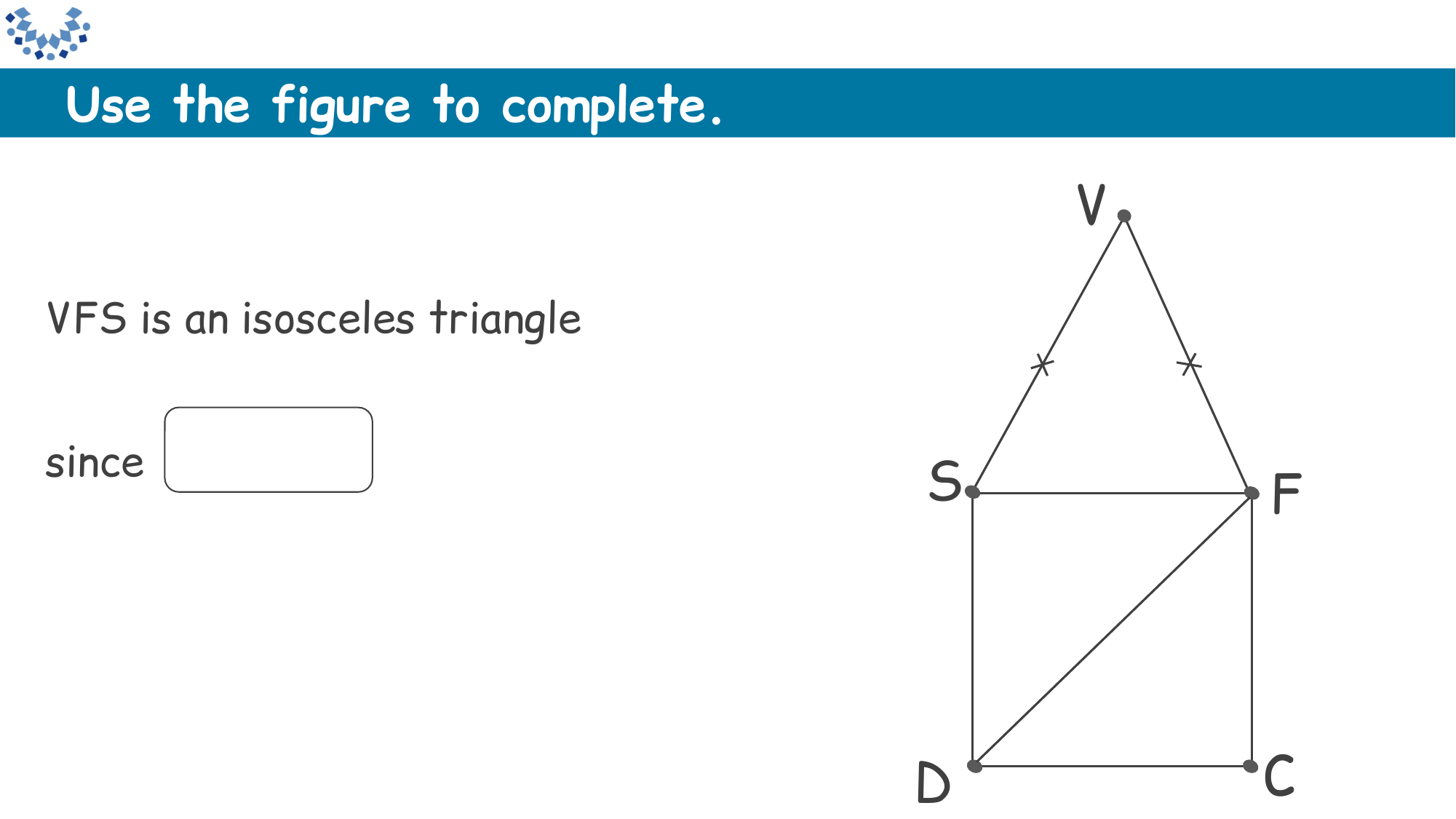

Use the figure to complete.
V

S
F
C
D
VFS is an isosceles triangle
since
VS = VF